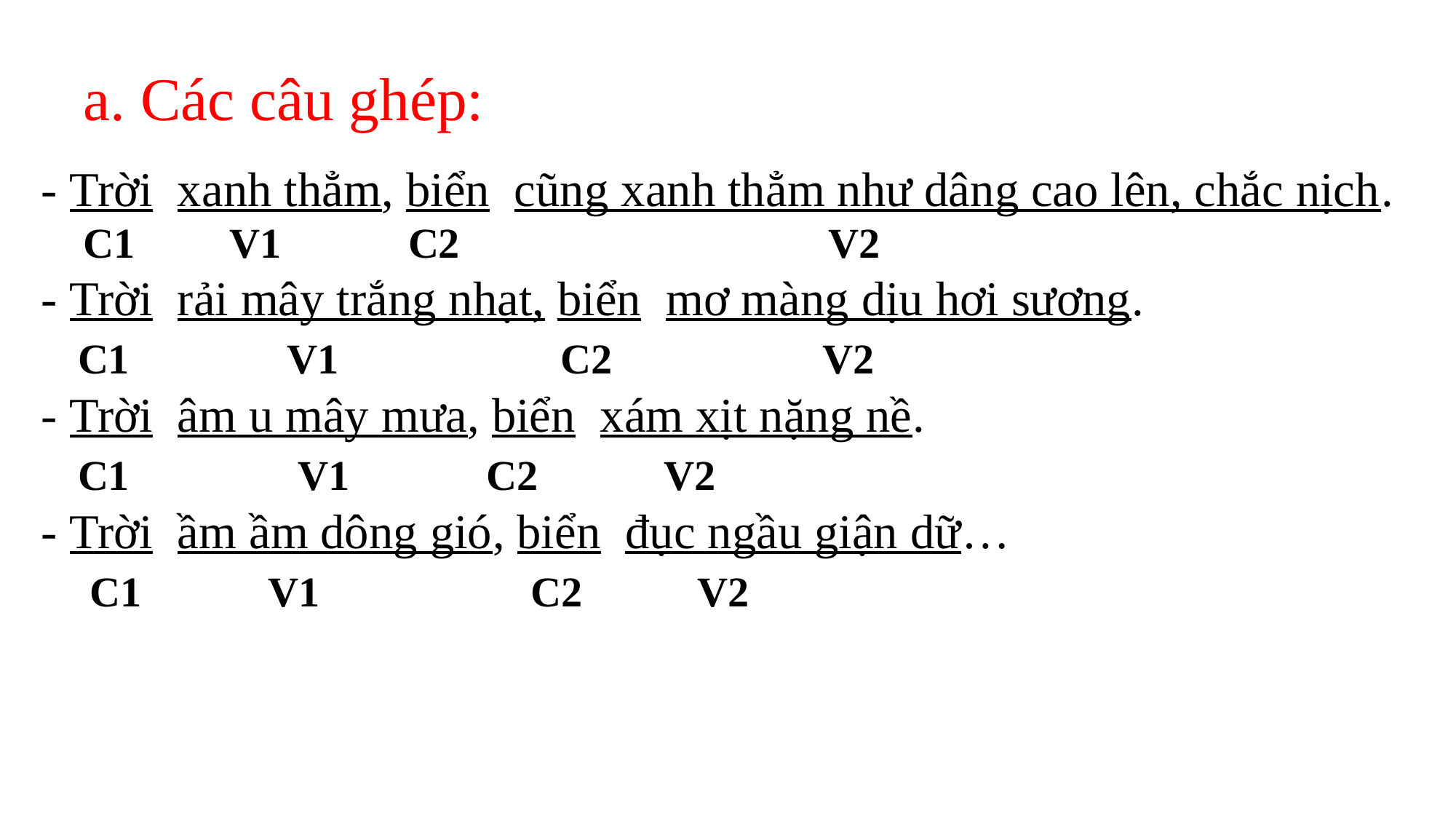

# a. Các câu ghép:
- Trời  xanh thẳm, biển  cũng xanh thẳm như dâng cao lên, chắc nịch.
    C1         V1            C2                                   V2
- Trời  rải mây trắng nhạt, biển  mơ màng dịu hơi sương.
   C1               V1                     C2                    V2
- Trời  âm u mây mưa, biển  xám xịt nặng nề.
   C1                V1             C2            V2
- Trời  ầm ầm dông gió, biển  đục ngầu giận dữ…
    C1            V1                    C2           V2